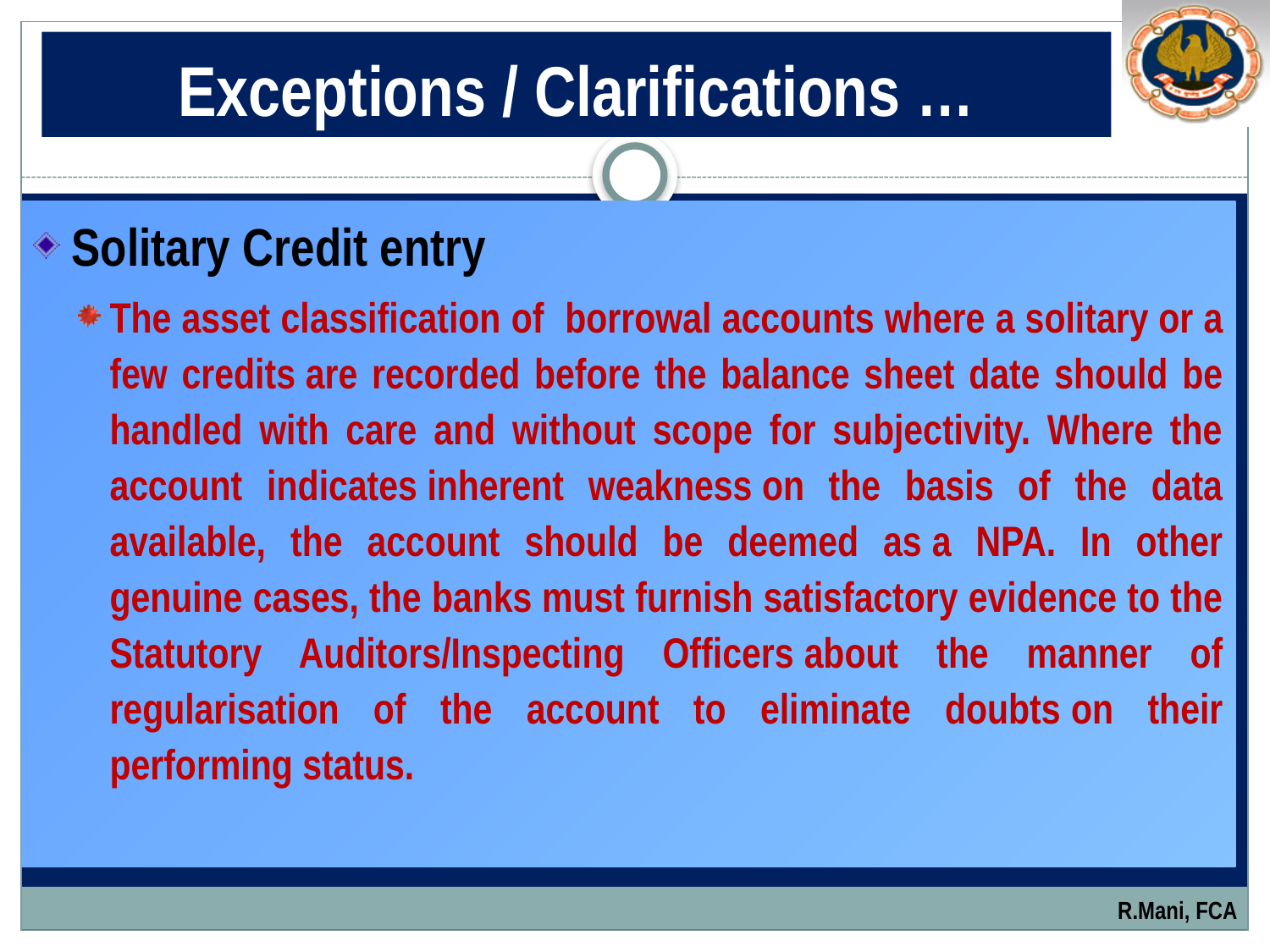

# Exceptions / Clarifications …
Solitary Credit entry
The asset classification of  borrowal accounts where a solitary or a few credits are recorded before the balance sheet date should be handled with care and without scope for subjectivity. Where the account indicates inherent weakness on the basis of the data available, the account should be deemed as a NPA. In other genuine cases, the banks must furnish satisfactory evidence to the Statutory Auditors/Inspecting Officers about the manner of regularisation of the account to eliminate doubts on their performing status.